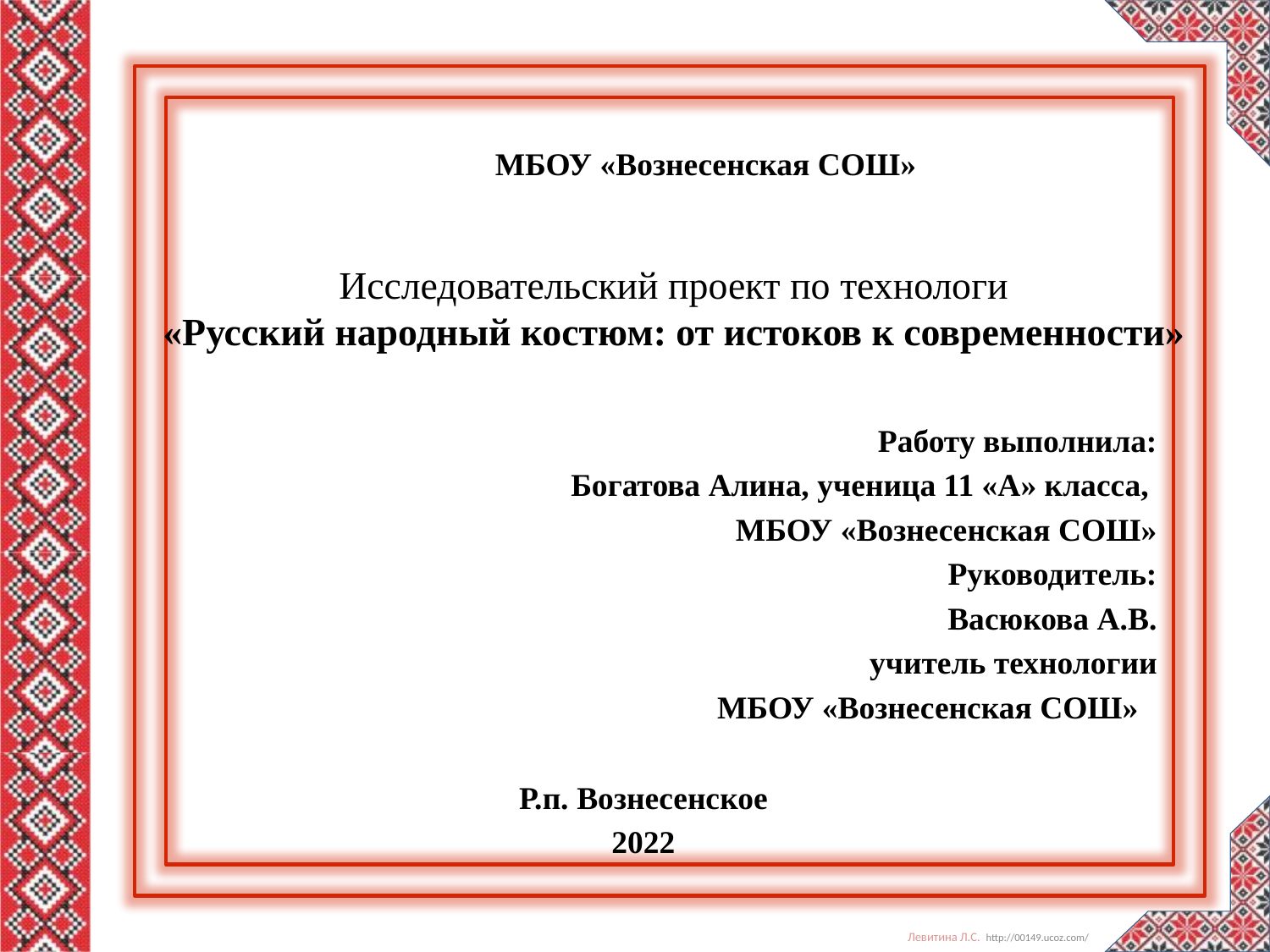

МБОУ «Вознесенская СОШ»
Исследовательский проект по технологи
«Русский народный костюм: от истоков к современности»
Работу выполнила:
Богатова Алина, ученица 11 «А» класса,
МБОУ «Вознесенская СОШ»
Руководитель:
Васюкова А.В.
учитель технологии
МБОУ «Вознесенская СОШ»
Р.п. Вознесенское
2022